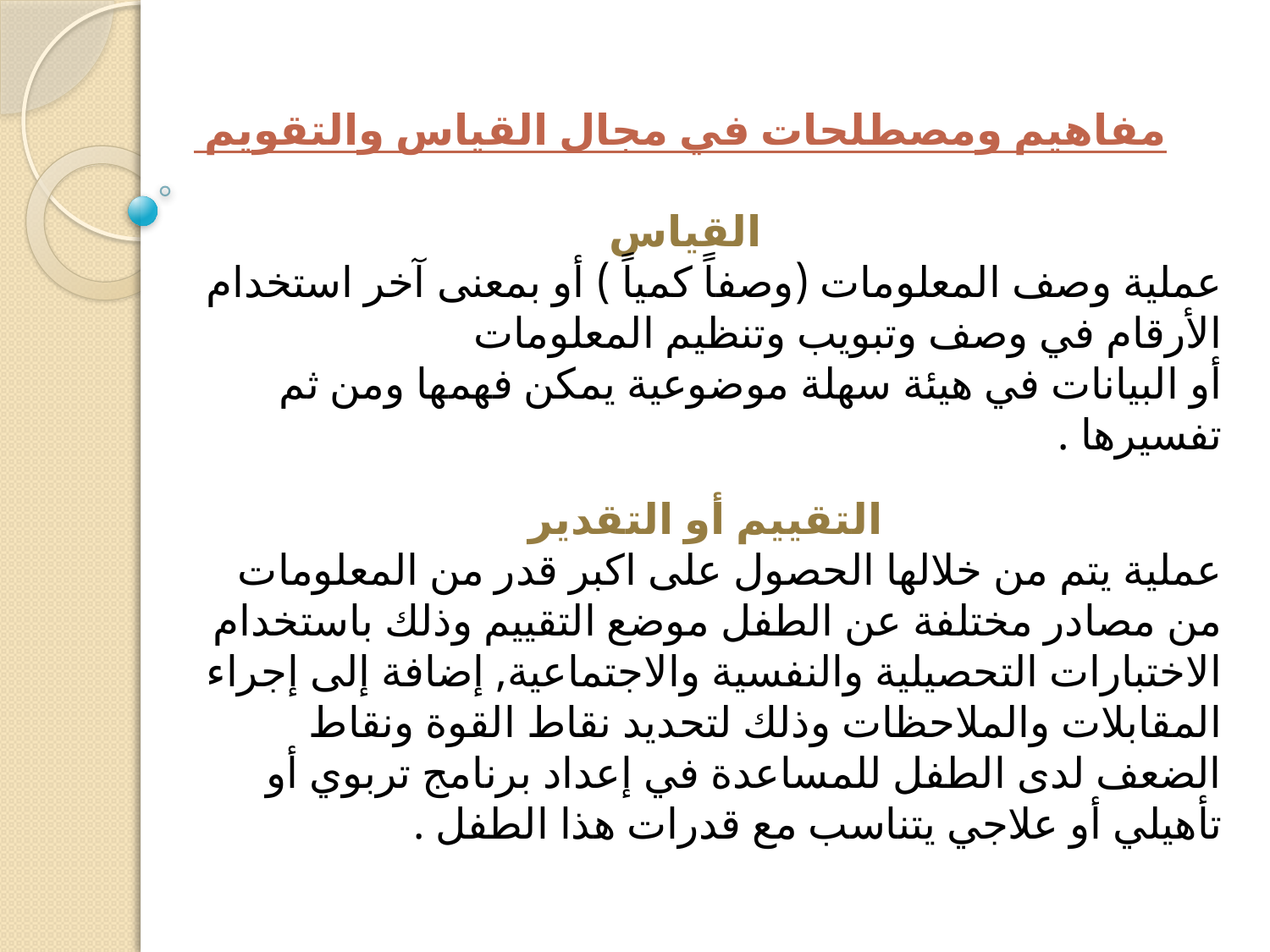

مفاهيم ومصطلحات في مجال القياس والتقويم

القياس
عملية وصف المعلومات (وصفاً كمياً ) أو بمعنى آخر استخدام الأرقام في وصف وتبويب وتنظيم المعلومات
أو البيانات في هيئة سهلة موضوعية يمكن فهمها ومن ثم تفسيرها .
التقييم أو التقدير
عملية يتم من خلالها الحصول على اكبر قدر من المعلومات من مصادر مختلفة عن الطفل موضع التقييم وذلك باستخدام الاختبارات التحصيلية والنفسية والاجتماعية, إضافة إلى إجراء المقابلات والملاحظات وذلك لتحديد نقاط القوة ونقاط الضعف لدى الطفل للمساعدة في إعداد برنامج تربوي أو تأهيلي أو علاجي يتناسب مع قدرات هذا الطفل .